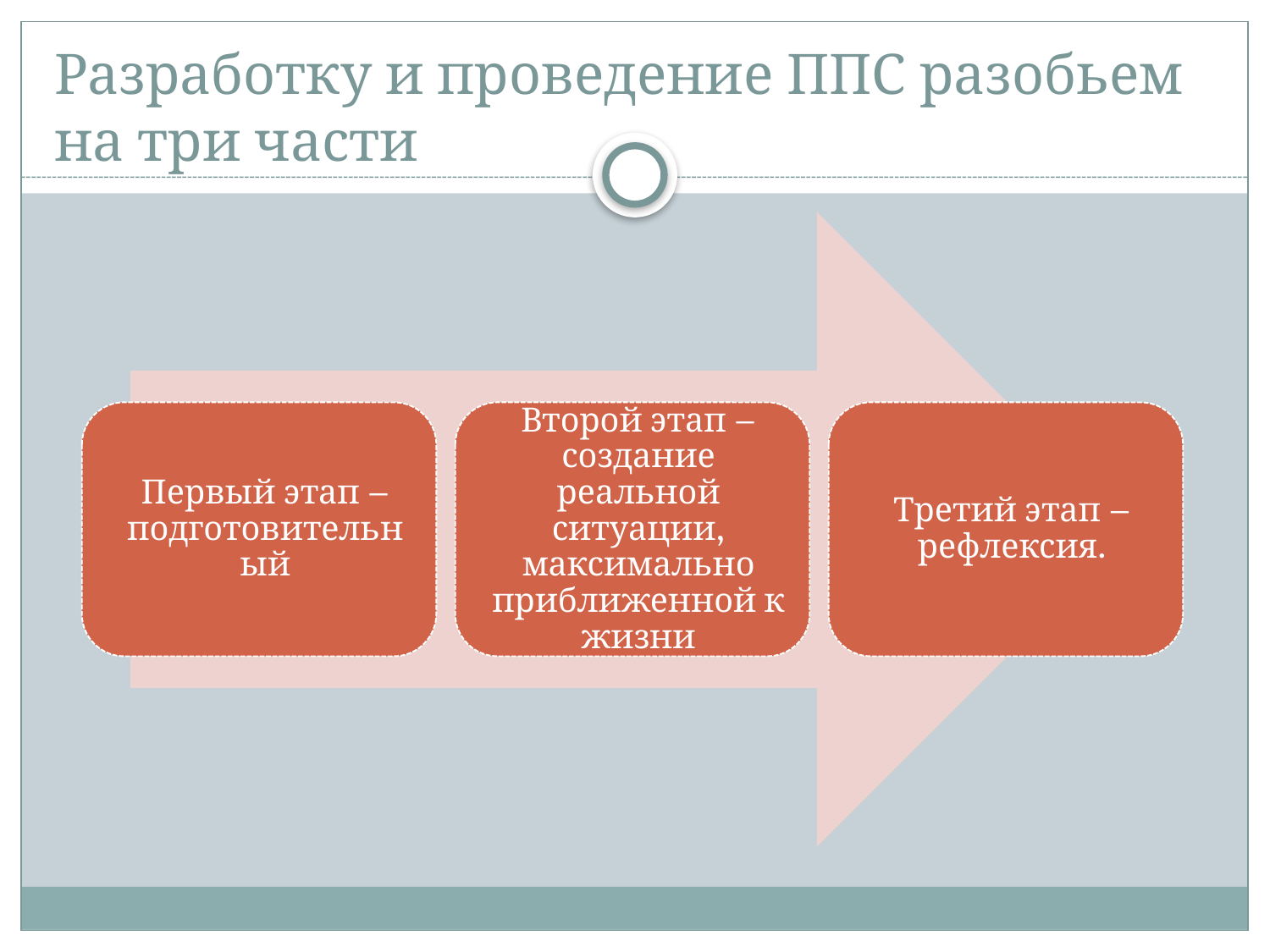

# Разработку и проведение ППС разобьем на три части
Первый этап – подготовительный
Второй этап – создание реальной ситуации, максимально приближенной к жизни
Третий этап – рефлексия.